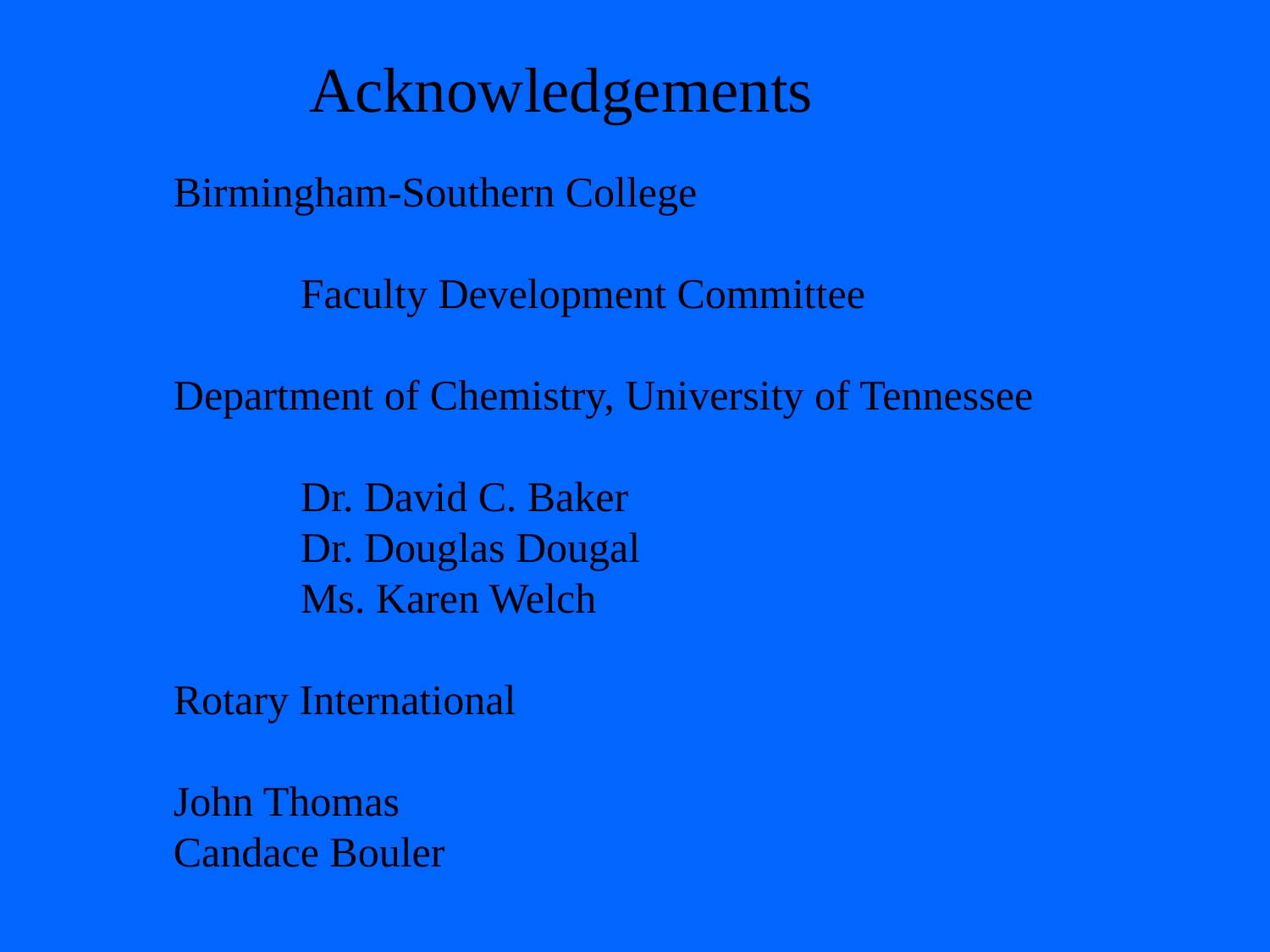

Acknowledgements
Birmingham-Southern College

	Faculty Development Committee

Department of Chemistry, University of Tennessee

	Dr. David C. Baker
	Dr. Douglas Dougal
	Ms. Karen Welch

Rotary International

John Thomas
Candace Bouler